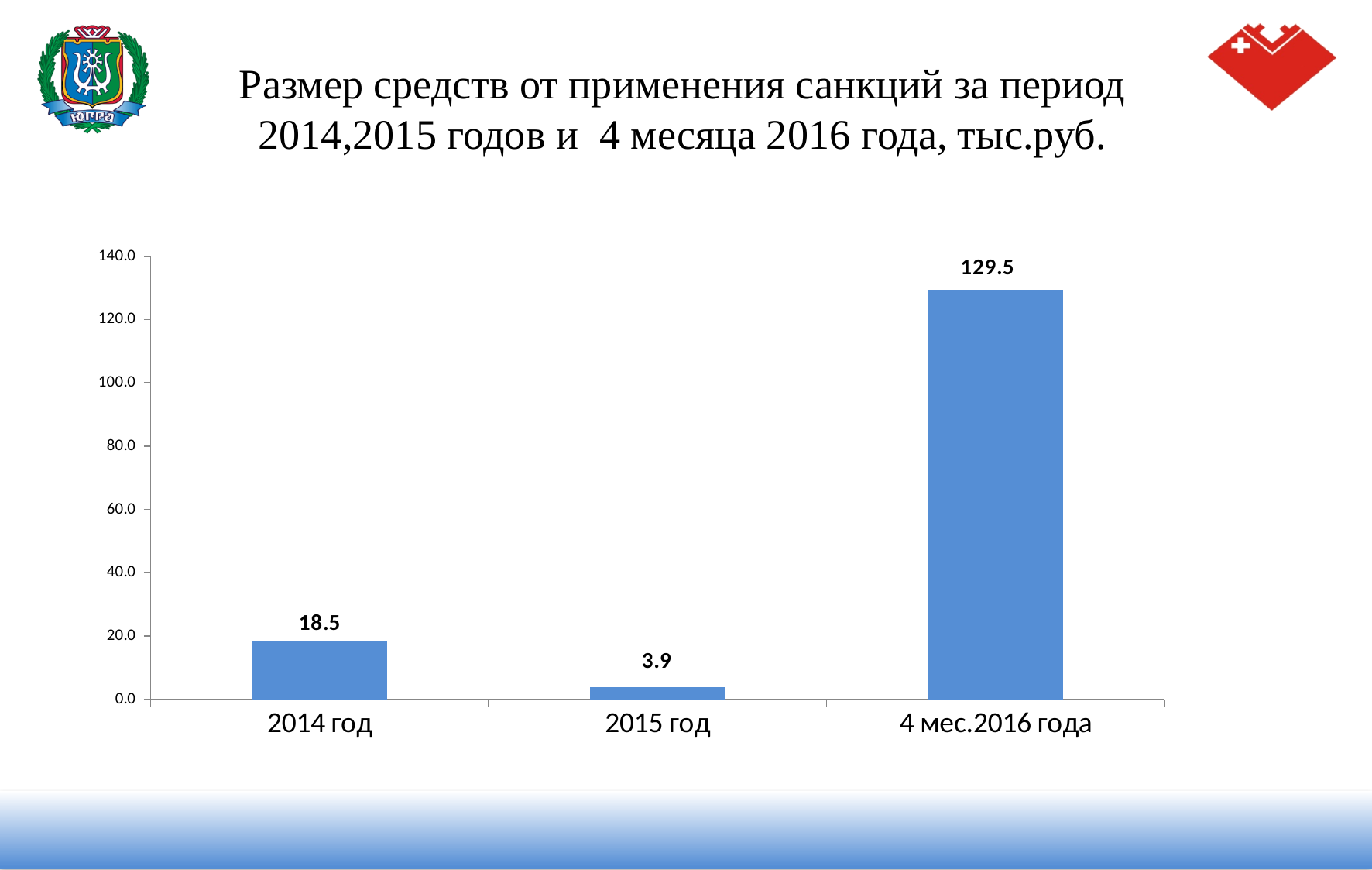

# Размер средств от применения санкций за период 2014,2015 годов и  4 месяца 2016 года, тыс.руб.

### Chart

| Category | штрафные санкции |
|---|---|
| 2014 год | 18.5 |
| 2015 год | 3.9 |
| 4 мес.2016 года | 129.5 |